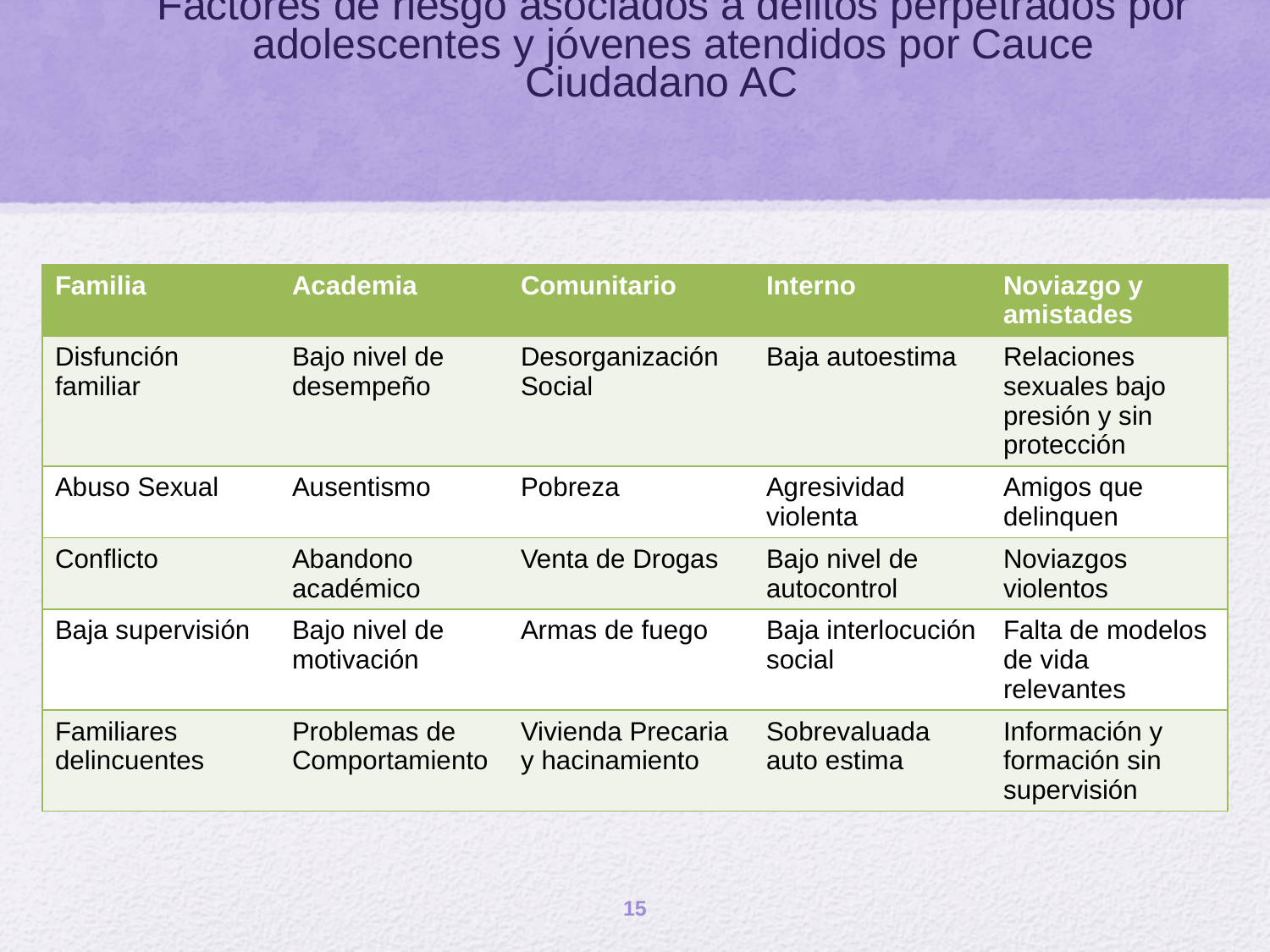

# Factores de riesgo asociados a delitos perpetrados por adolescentes y jóvenes atendidos por Cauce Ciudadano AC
| Familia | Academia | Comunitario | Interno | Noviazgo y amistades |
| --- | --- | --- | --- | --- |
| Disfunción familiar | Bajo nivel de desempeño | Desorganización Social | Baja autoestima | Relaciones sexuales bajo presión y sin protección |
| Abuso Sexual | Ausentismo | Pobreza | Agresividad violenta | Amigos que delinquen |
| Conflicto | Abandono académico | Venta de Drogas | Bajo nivel de autocontrol | Noviazgos violentos |
| Baja supervisión | Bajo nivel de motivación | Armas de fuego | Baja interlocución social | Falta de modelos de vida relevantes |
| Familiares delincuentes | Problemas de Comportamiento | Vivienda Precaria y hacinamiento | Sobrevaluada auto estima | Información y formación sin supervisión |
15